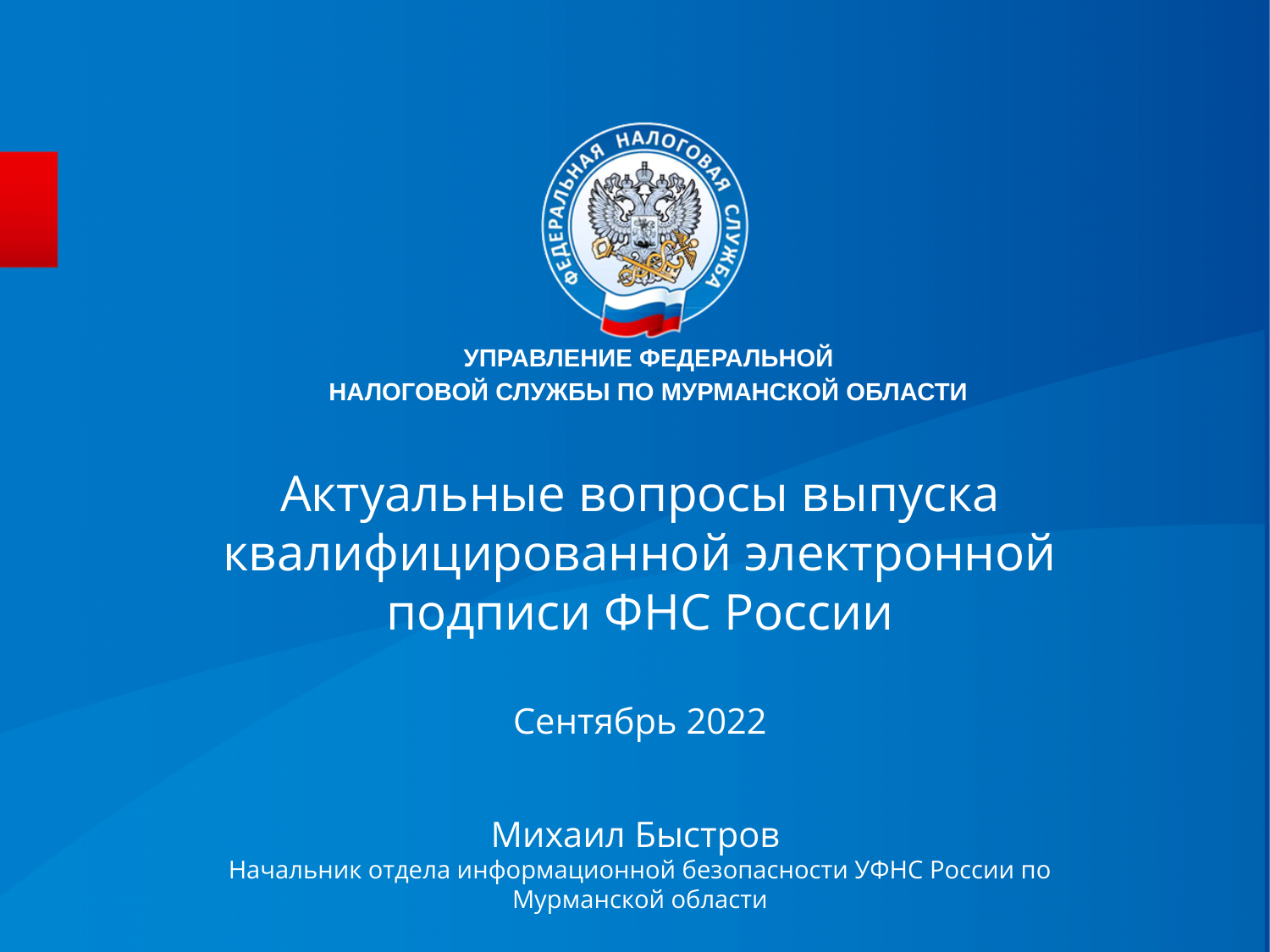

УПРАВЛЕНИЕ ФЕДЕРАЛЬНОЙ
НАЛОГОВОЙ СЛУЖБЫ ПО МУРМАНСКОЙ ОБЛАСТИ
Актуальные вопросы выпуска квалифицированной электронной подписи ФНС России

Сентябрь 2022
Михаил Быстров
Начальник отдела информационной безопасности УФНС России по Мурманской области